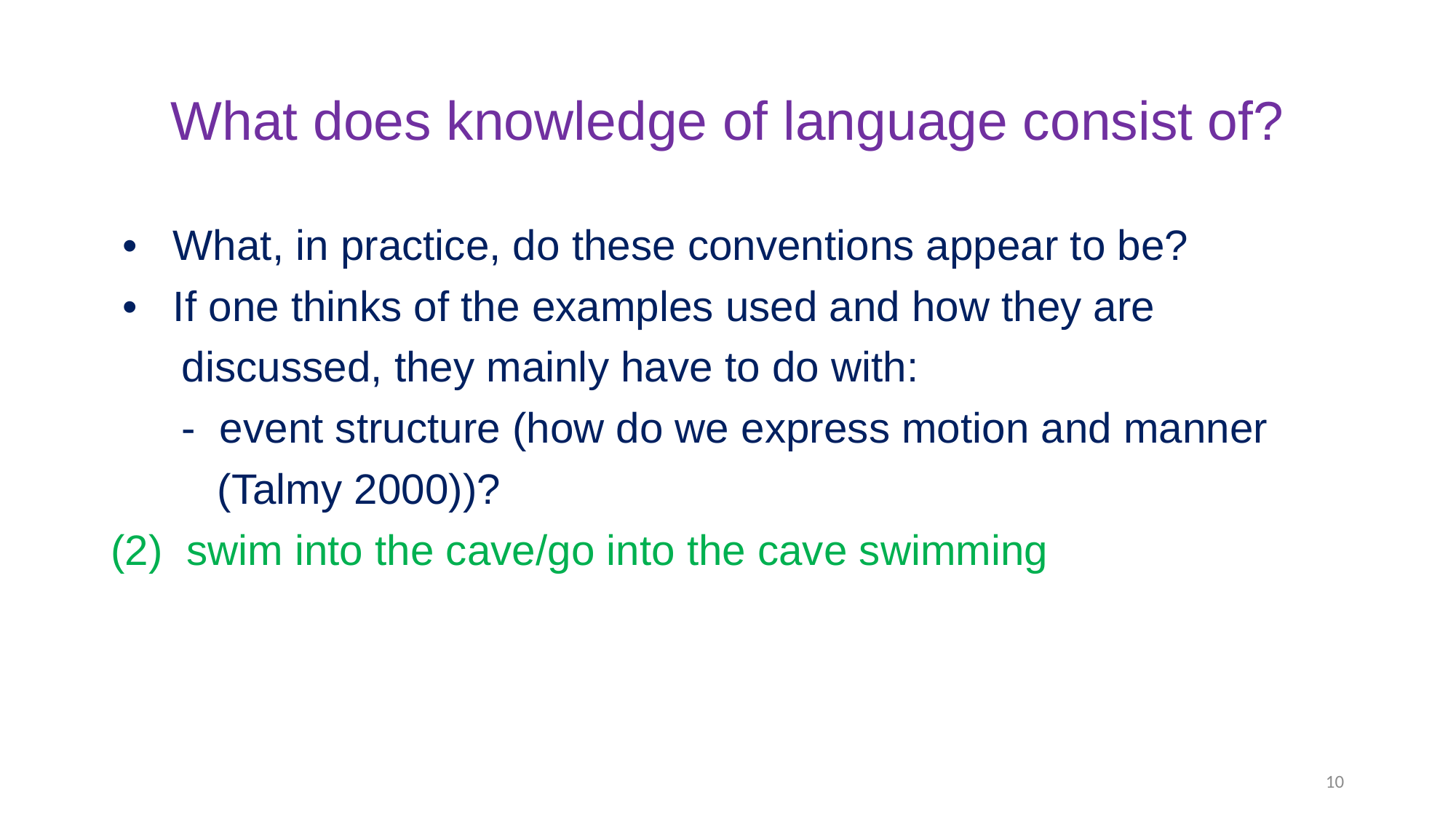

# What does knowledge of language consist of?
 •   What, in practice, do these conventions appear to be?
 •   If one thinks of the examples used and how they are
      discussed, they mainly have to do with:
      -  event structure (how do we express motion and manner
         (Talmy 2000))?
(2)  swim into the cave/go into the cave swimming
10